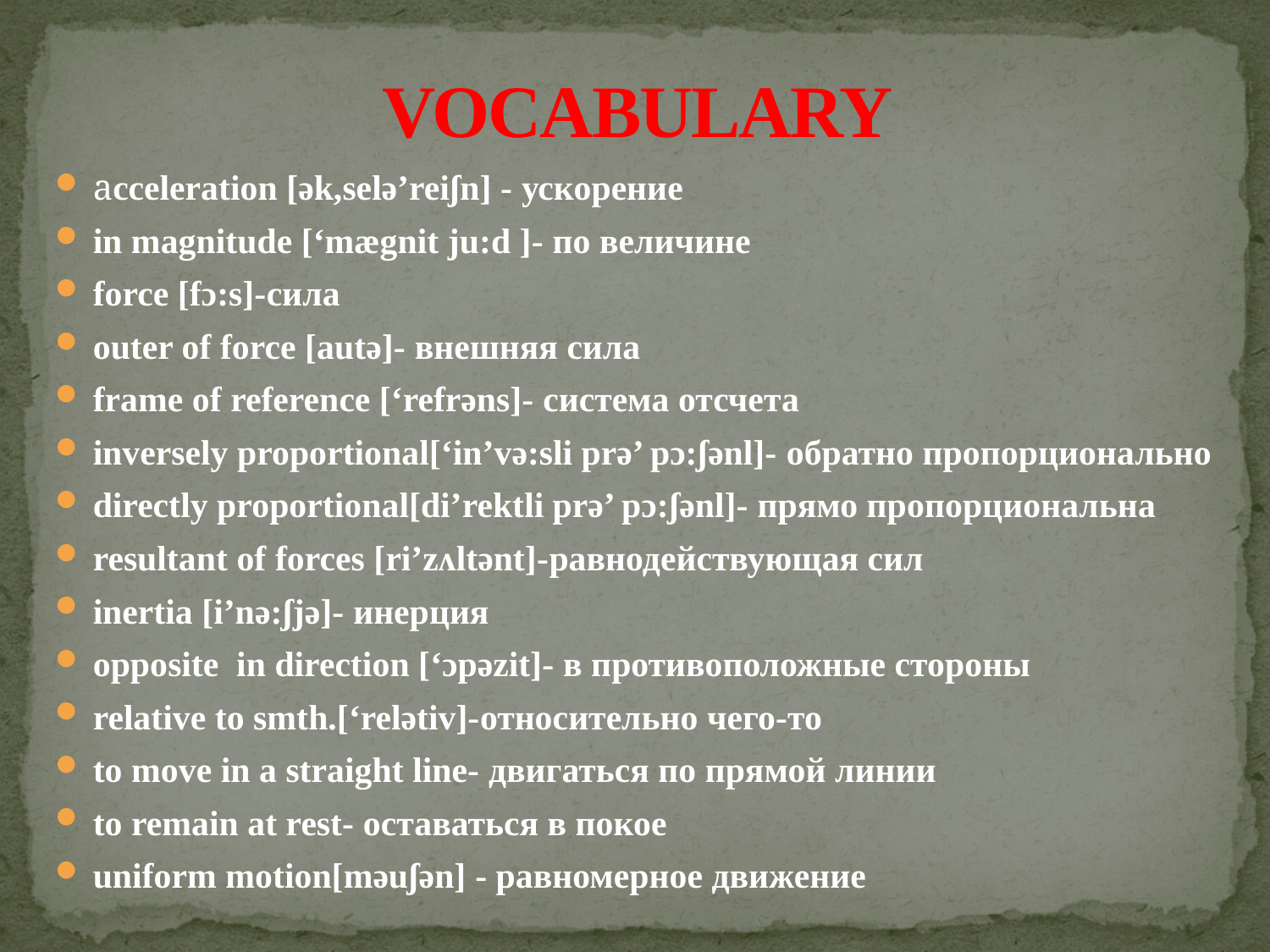

# VOCABULARY
аcceleration [ək,selə’reiʃn] - ускорение
in magnitude [‘mægnit ju:d ]- по величине
force [fɔ:s]-сила
outer of force [autə]- внешняя сила
frame of reference [‘refrəns]- система отсчета
inversely proportional[‘in’və:sli prə’ pɔ:ʃənl]- обратно пропорционально
directly proportional[di’rektli prə’ pɔ:ʃənl]- прямо пропорциональна
resultant of forces [ri’zʌltənt]-равнодействующая сил
inertia [i’nə:ʃjə]- инерция
opposite  in direction [‘ɔpəzit]- в противоположные стороны
relative to smth.[‘relətiv]-относительно чего-то
to move in a straight line- двигаться по прямой линии
to remain at rest- оставаться в покое
uniform motion[məuʃən] - равномерное движение